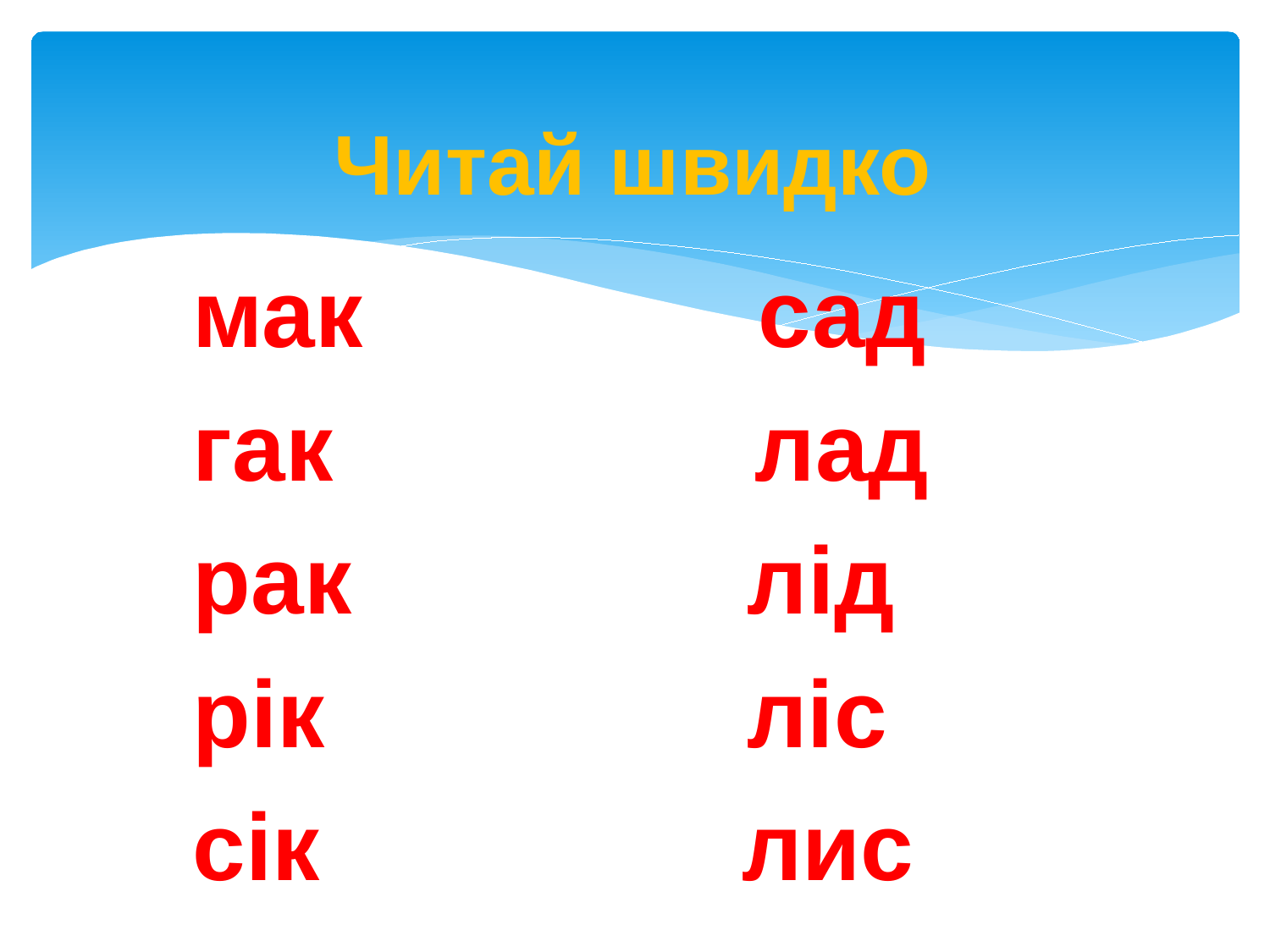

# Читай швидко
    мак               сад
    гак                лад
    рак               лід
    рік                ліс
    сік                лис